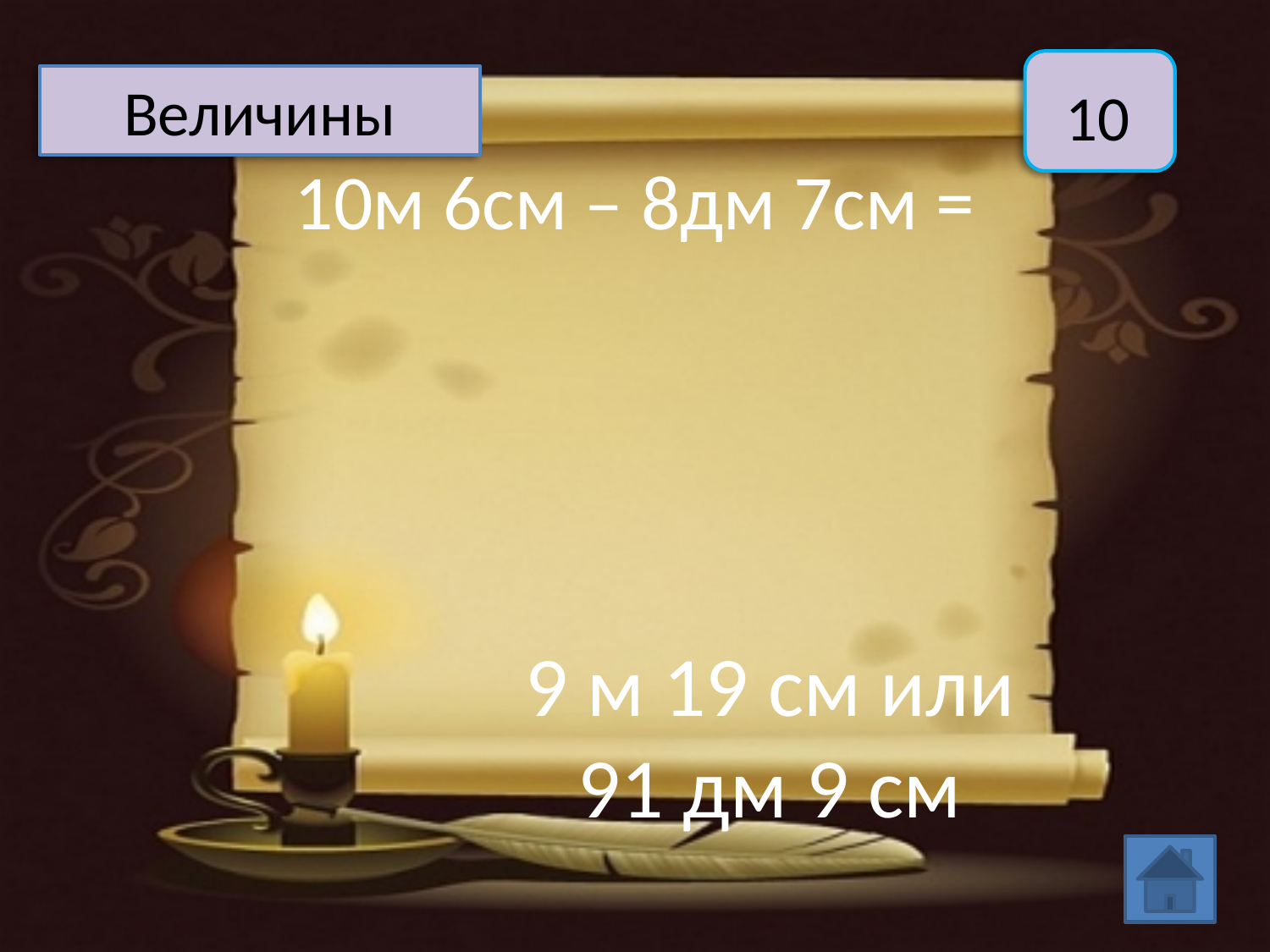

Величины
10
10м 6см – 8дм 7см =
9 м 19 см или 91 дм 9 см